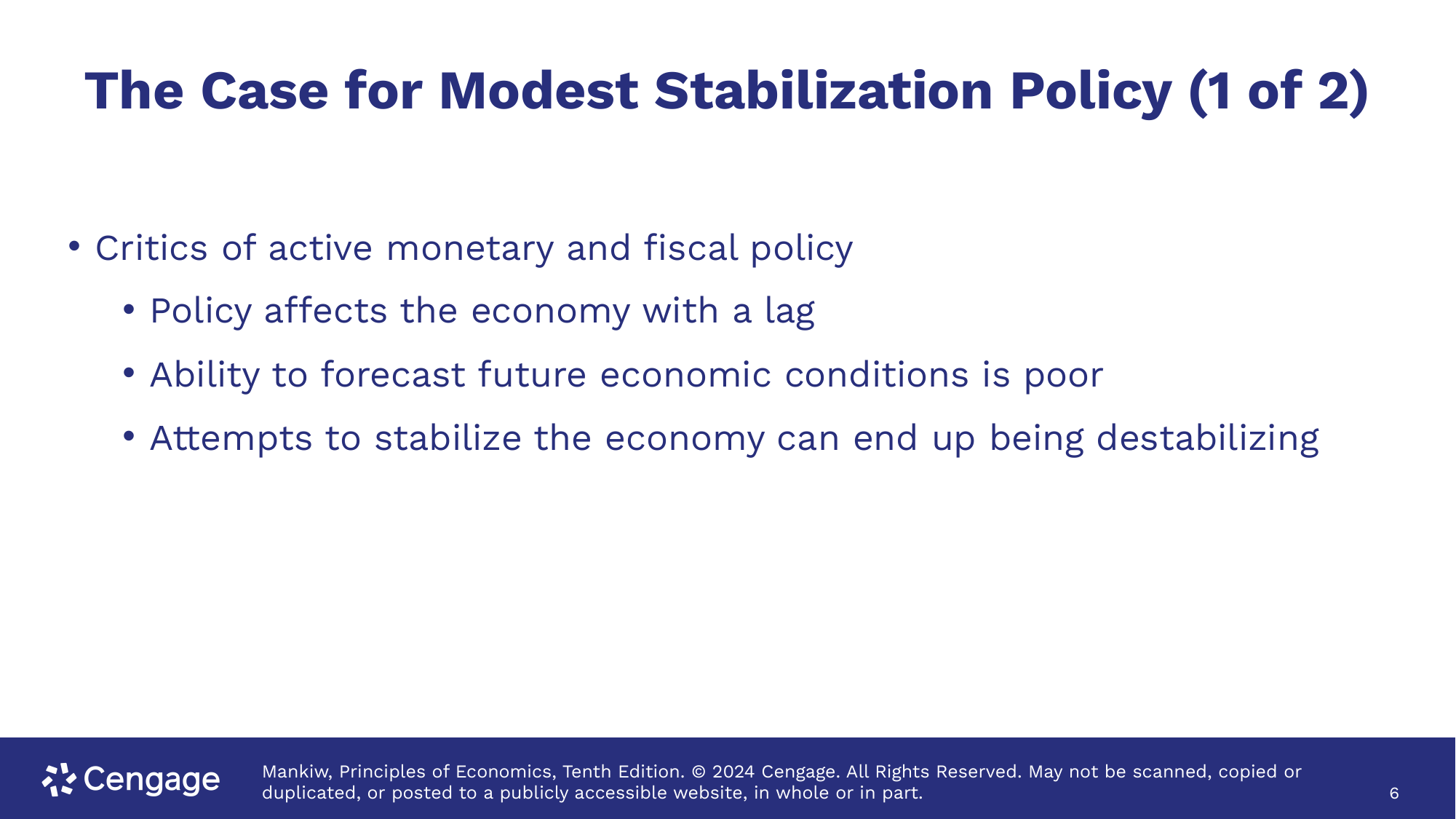

# The Case for Modest Stabilization Policy (1 of 2)
Critics of active monetary and fiscal policy
Policy affects the economy with a lag
Ability to forecast future economic conditions is poor
Attempts to stabilize the economy can end up being destabilizing